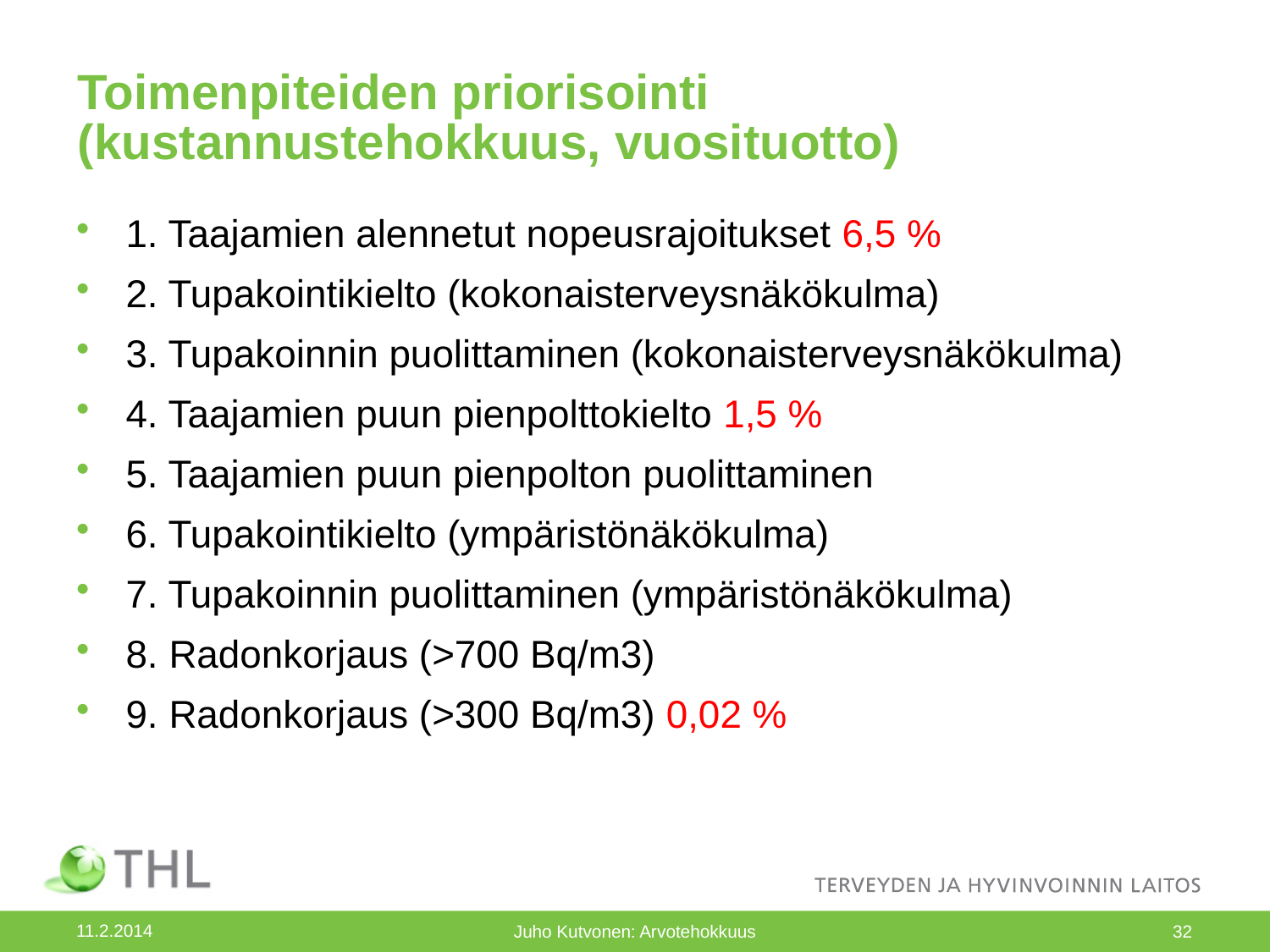

# Toimenpiteiden priorisointi (kustannustehokkuus, vuosituotto)
1. Taajamien alennetut nopeusrajoitukset 6,5 %
2. Tupakointikielto (kokonaisterveysnäkökulma)
3. Tupakoinnin puolittaminen (kokonaisterveysnäkökulma)
4. Taajamien puun pienpolttokielto 1,5 %
5. Taajamien puun pienpolton puolittaminen
6. Tupakointikielto (ympäristönäkökulma)
7. Tupakoinnin puolittaminen (ympäristönäkökulma)
8. Radonkorjaus (>700 Bq/m3)
9. Radonkorjaus (>300 Bq/m3) 0,02 %
11.2.2014
Juho Kutvonen: Arvotehokkuus
32